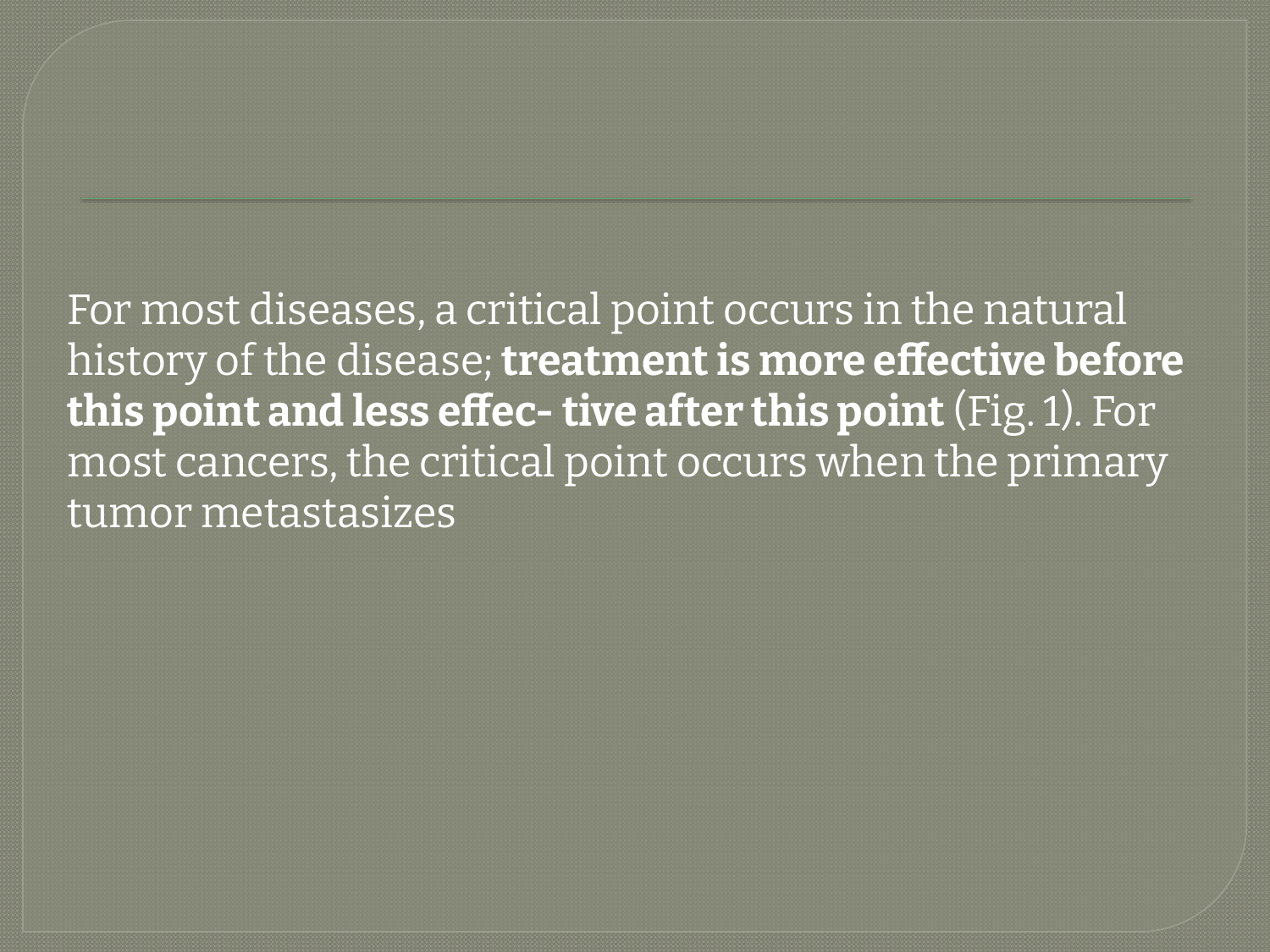

#

For most diseases, a critical point occurs in the natural history of the disease; treatment is more effective before this point and less effec- tive after this point (Fig. 1). For most cancers, the critical point occurs when the primary tumor metastasizes